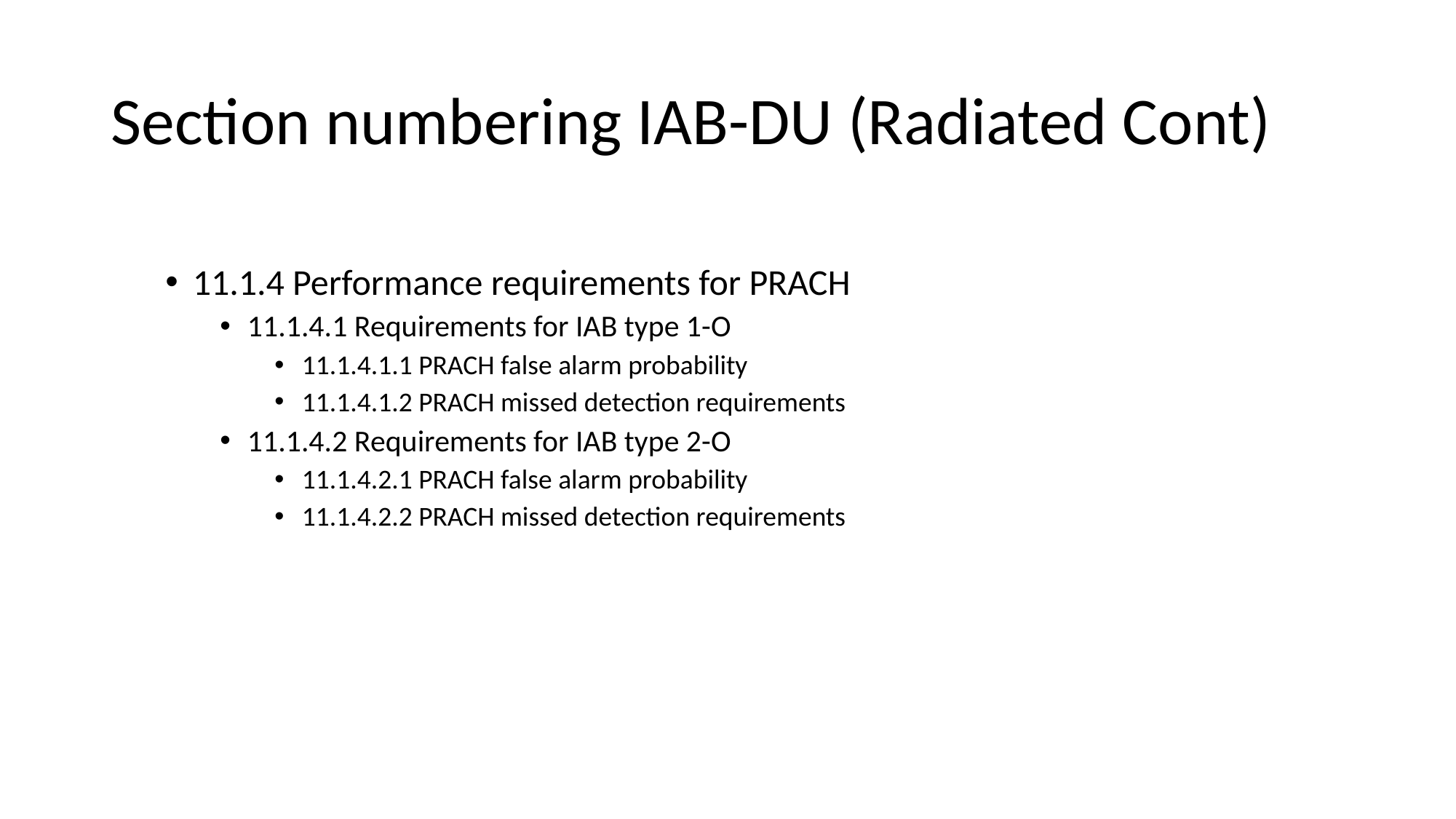

# Section numbering IAB-DU (Radiated Cont)

11.1.4 Performance requirements for PRACH
11.1.4.1 Requirements for IAB type 1-O
11.1.4.1.1 PRACH false alarm probability
11.1.4.1.2 PRACH missed detection requirements
11.1.4.2 Requirements for IAB type 2-O
11.1.4.2.1 PRACH false alarm probability
11.1.4.2.2 PRACH missed detection requirements